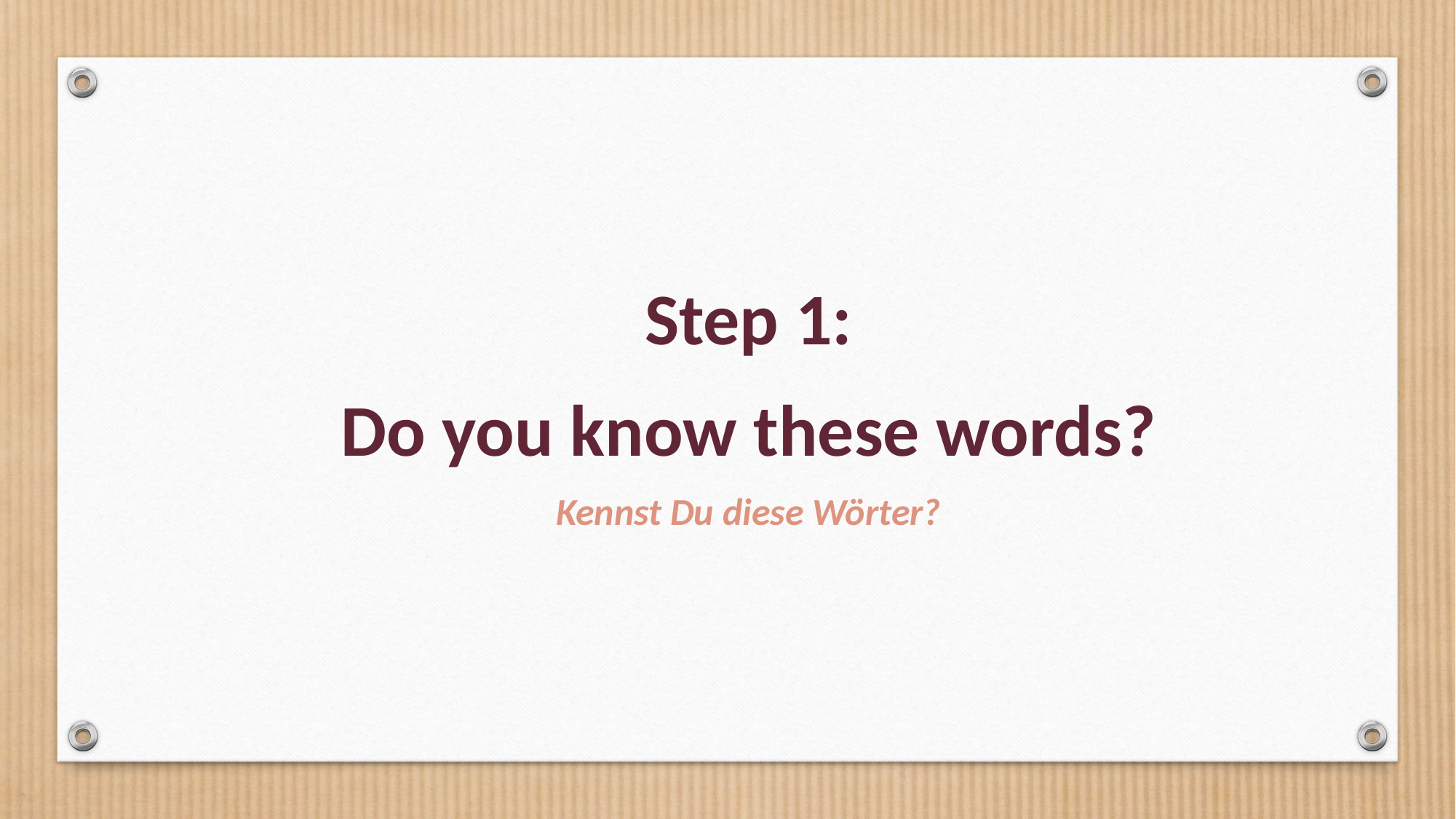

Step 1:
Do you know these words?
Kennst Du diese Wörter?